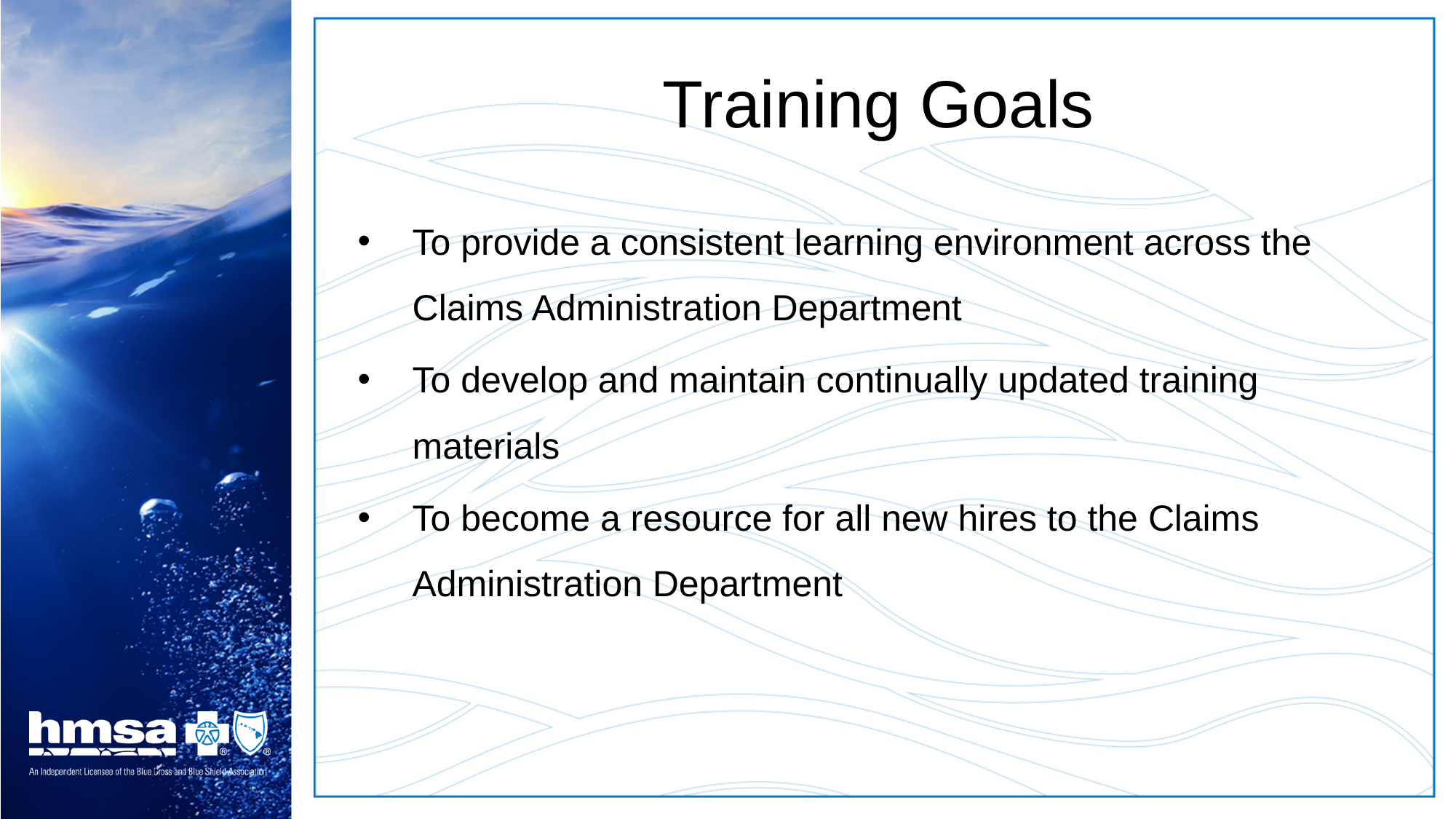

# Training Goals
To provide a consistent learning environment across the Claims Administration Department
To develop and maintain continually updated training materials
To become a resource for all new hires to the Claims Administration Department